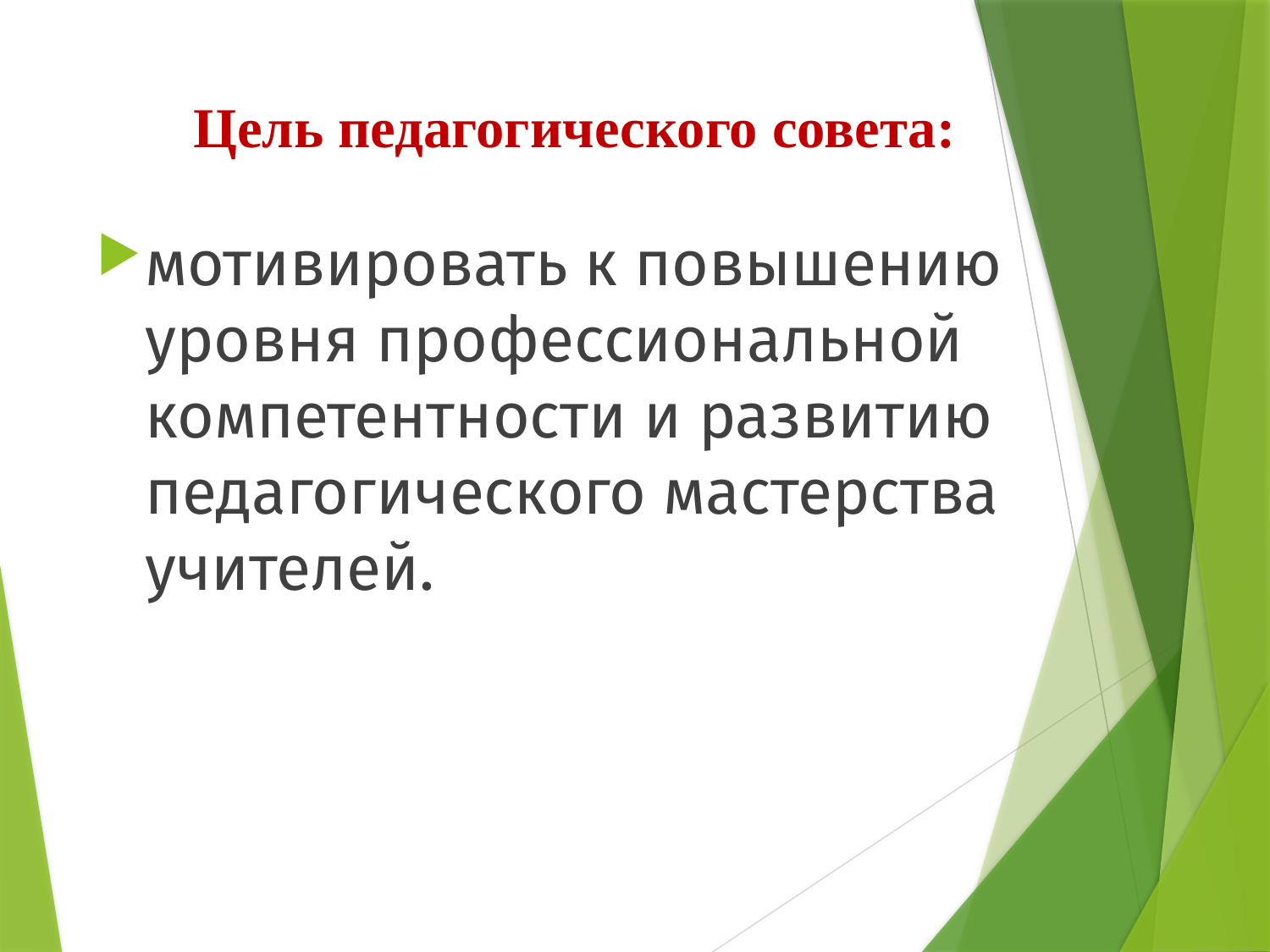

# Цель педагогического совета:
мотивировать к повышению уровня профессиональной компетентности и развитию педагогического мастерства учителей.